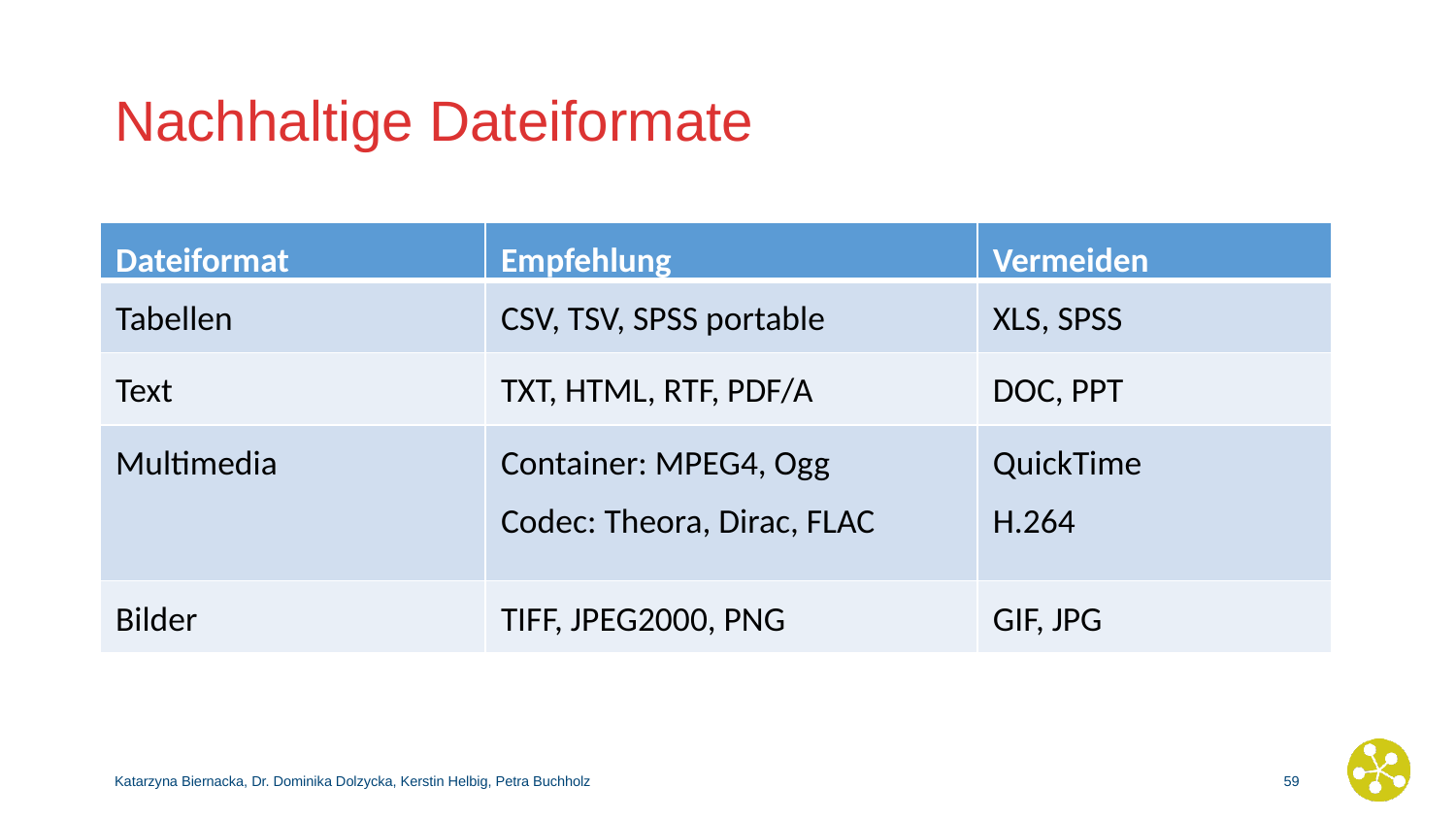

# Nachhaltige Dateiformate
| Dateiformat | Empfehlung | Vermeiden |
| --- | --- | --- |
| Tabellen | CSV, TSV, SPSS portable | XLS, SPSS |
| Text | TXT, HTML, RTF, PDF/A | DOC, PPT |
| Multimedia | Container: MPEG4, Ogg Codec: Theora, Dirac, FLAC | QuickTime H.264 |
| Bilder | TIFF, JPEG2000, PNG | GIF, JPG |
Katarzyna Biernacka, Dr. Dominika Dolzycka, Kerstin Helbig, Petra Buchholz
59